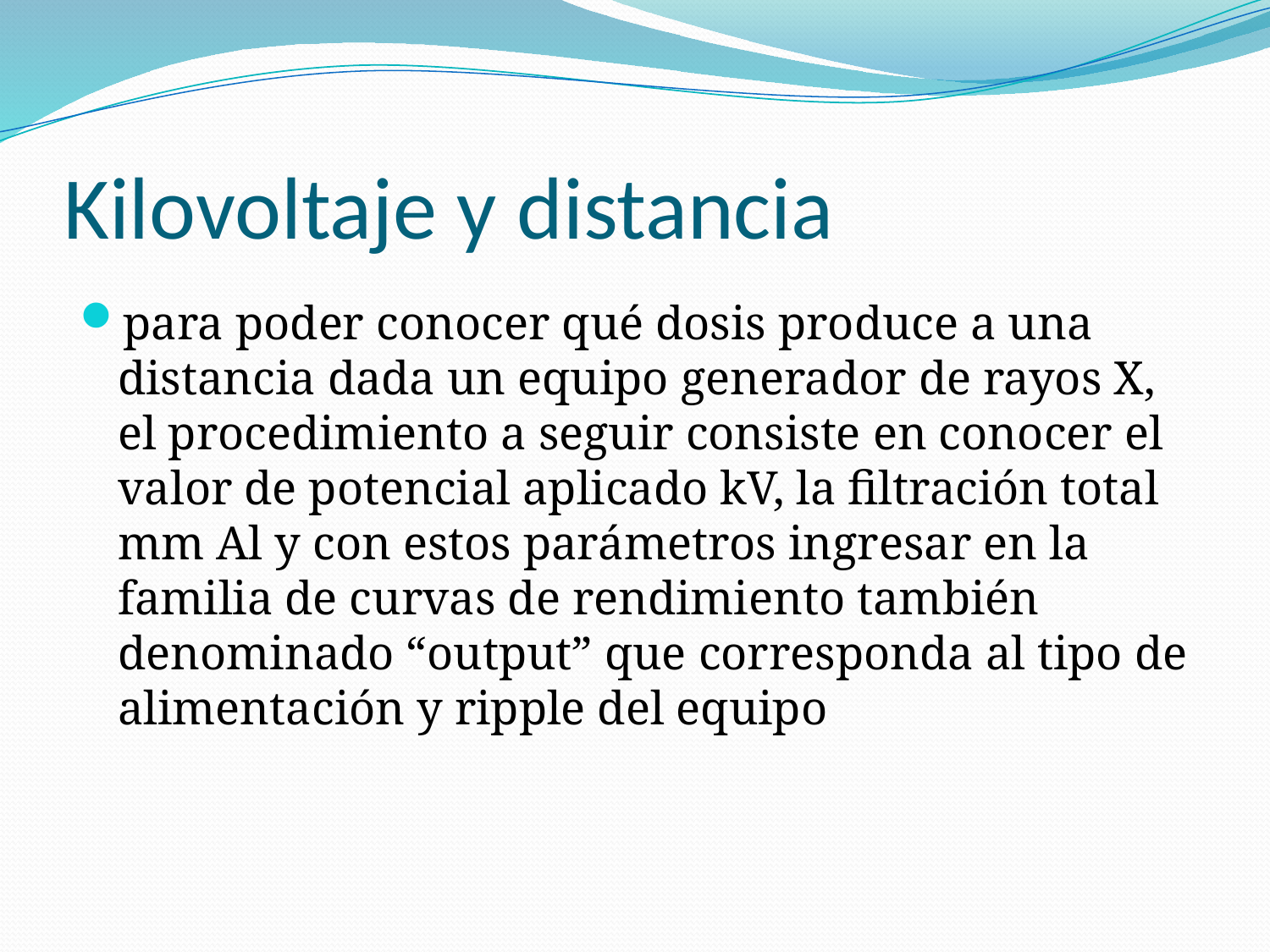

# Kilovoltaje y distancia
para poder conocer qué dosis produce a una distancia dada un equipo generador de rayos X, el procedimiento a seguir consiste en conocer el valor de potencial aplicado kV, la filtración total mm Al y con estos parámetros ingresar en la familia de curvas de rendimiento también denominado “output” que corresponda al tipo de alimentación y ripple del equipo